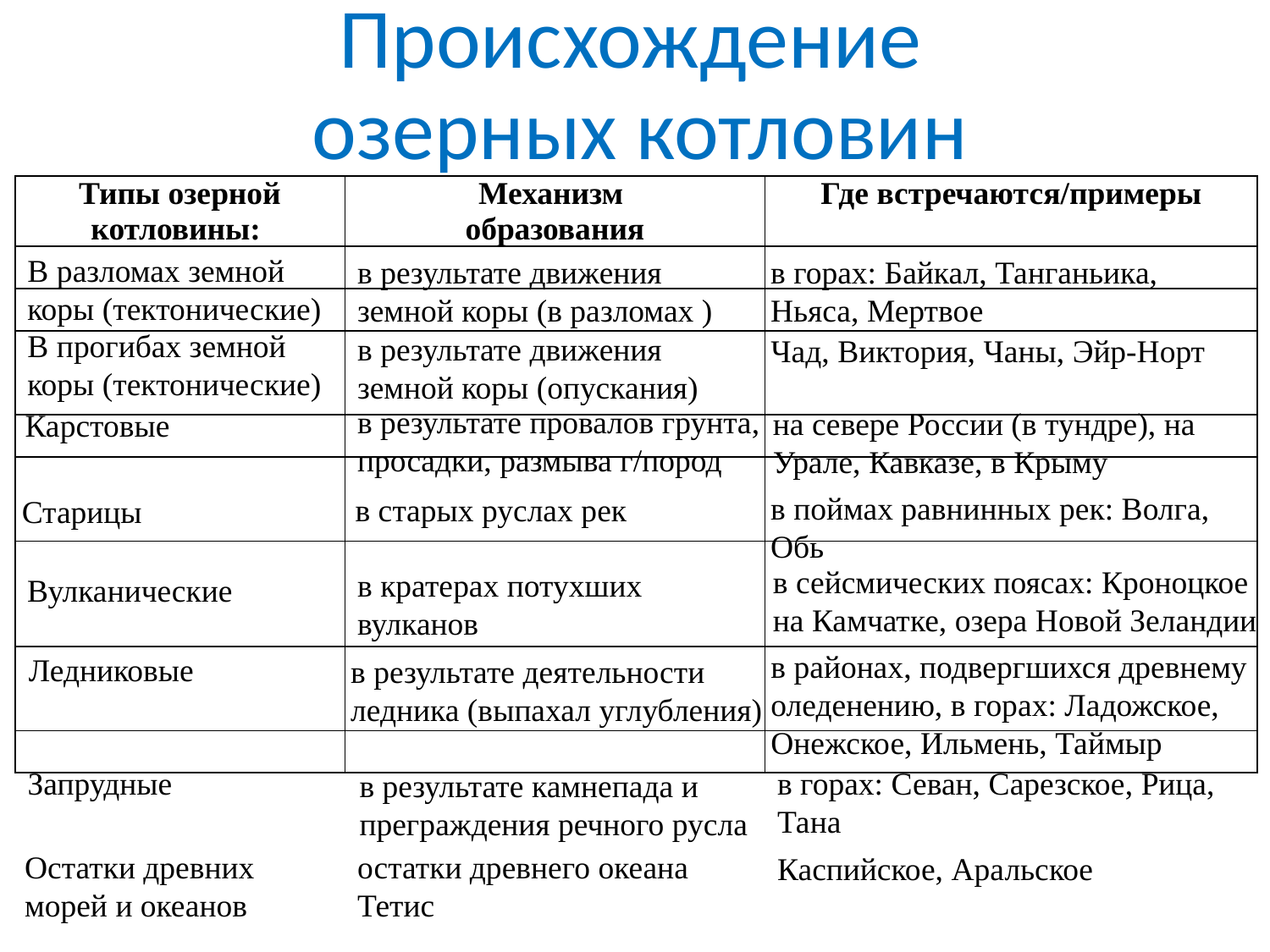

Происхождение
озерных котловин
| Типы озерной котловины: | Механизм образования | Где встречаются/примеры |
| --- | --- | --- |
|  |  |  |
|  |  |  |
|  |  |  |
|  |  |  |
|  |  |  |
|  |  |  |
|  |  |  |
|  |  |  |
В разломах земной коры (тектонические)
в результате движения земной коры (в разломах )
в горах: Байкал, Танганьика,  Ньяса, Мертвое
В прогибах земной коры (тектонические)
в результате движения земной коры (опускания)
Чад, Виктория, Чаны, Эйр-Норт
в результате провалов грунта, просадки, размыва г/пород
на севере России (в тундре), на Урале, Кавказе, в Крыму
Карстовые
в поймах равнинных рек: Волга, Обь
в старых руслах рек
Старицы
в сейсмических поясах: Кроноцкое на Камчатке, озера Новой Зеландии
в кратерах потухших вулканов
Вулканические
в районах, подвергшихся древнему оледенению, в горах: Ладожское, Онежское, Ильмень, Таймыр
Ледниковые
в результате деятельности ледника (выпахал углубления)
Запрудные
в горах: Севан, Сарезское, Рица, Тана
в результате камнепада и преграждения речного русла
остатки древнего океана Тетис
Остатки древних морей и океанов
Каспийское, Аральское